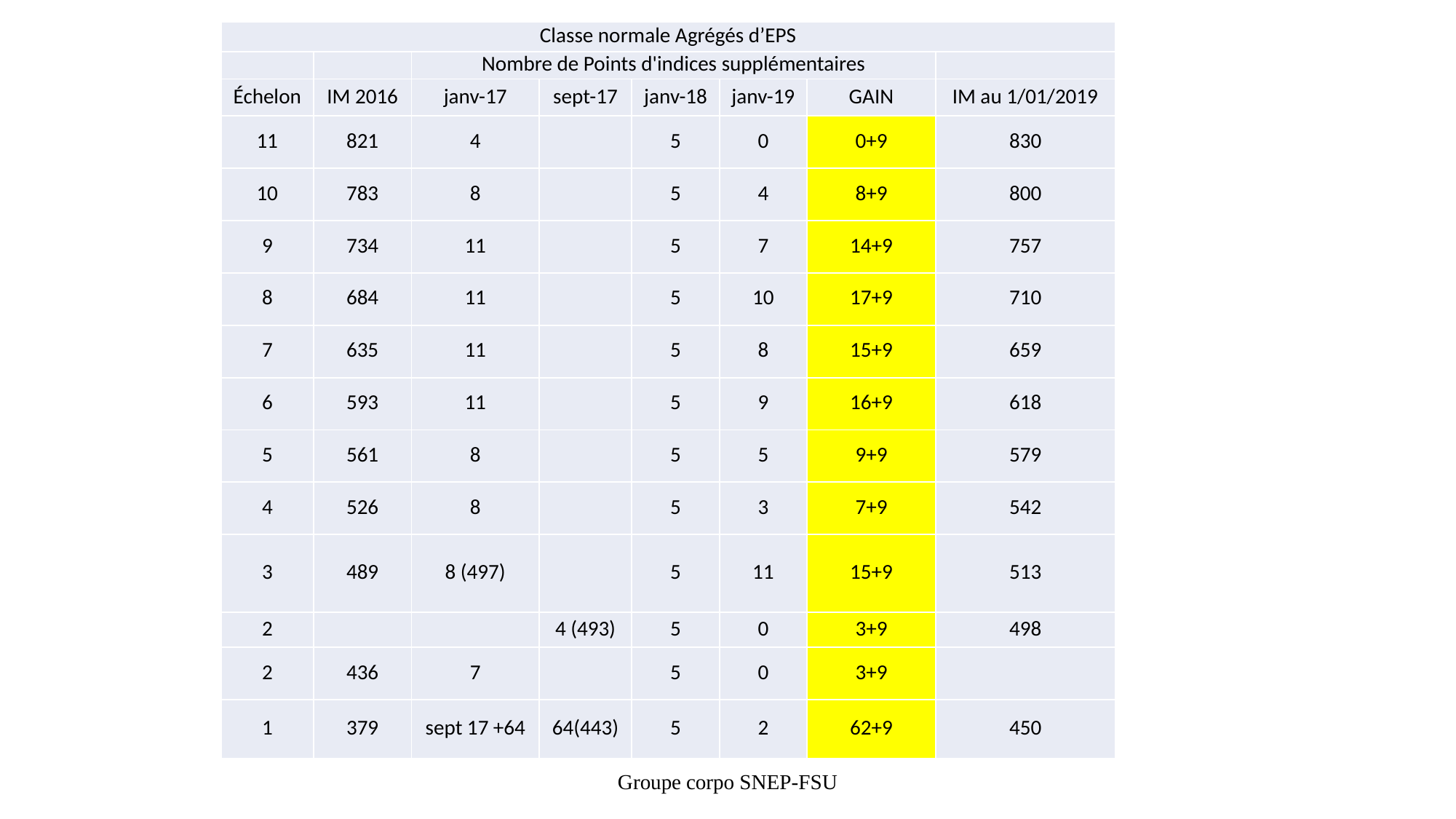

| Classe normale Agrégés d’EPS |  |  |  |  |  |  |  |
| --- | --- | --- | --- | --- | --- | --- | --- |
|  |  | Nombre de Points d'indices supplémentaires |  |  |  |  |  |
| Échelon | IM 2016 | janv-17 | sept-17 | janv-18 | janv-19 | GAIN | IM au 1/01/2019 |
| 11 | 821 | 4 |  | 5 | 0 | 0+9 | 830 |
| 10 | 783 | 8 |  | 5 | 4 | 8+9 | 800 |
| 9 | 734 | 11 |  | 5 | 7 | 14+9 | 757 |
| 8 | 684 | 11 |  | 5 | 10 | 17+9 | 710 |
| 7 | 635 | 11 |  | 5 | 8 | 15+9 | 659 |
| 6 | 593 | 11 |  | 5 | 9 | 16+9 | 618 |
| 5 | 561 | 8 |  | 5 | 5 | 9+9 | 579 |
| 4 | 526 | 8 |  | 5 | 3 | 7+9 | 542 |
| 3 | 489 | 8 (497) |  | 5 | 11 | 15+9 | 513 |
| 2 |  |  | 4 (493) | 5 | 0 | 3+9 | 498 |
| 2 | 436 | 7 |  | 5 | 0 | 3+9 |  |
| 1 | 379 | sept 17 +64 | 64(443) | 5 | 2 | 62+9 | 450 |
#
Groupe corpo SNEP-FSU